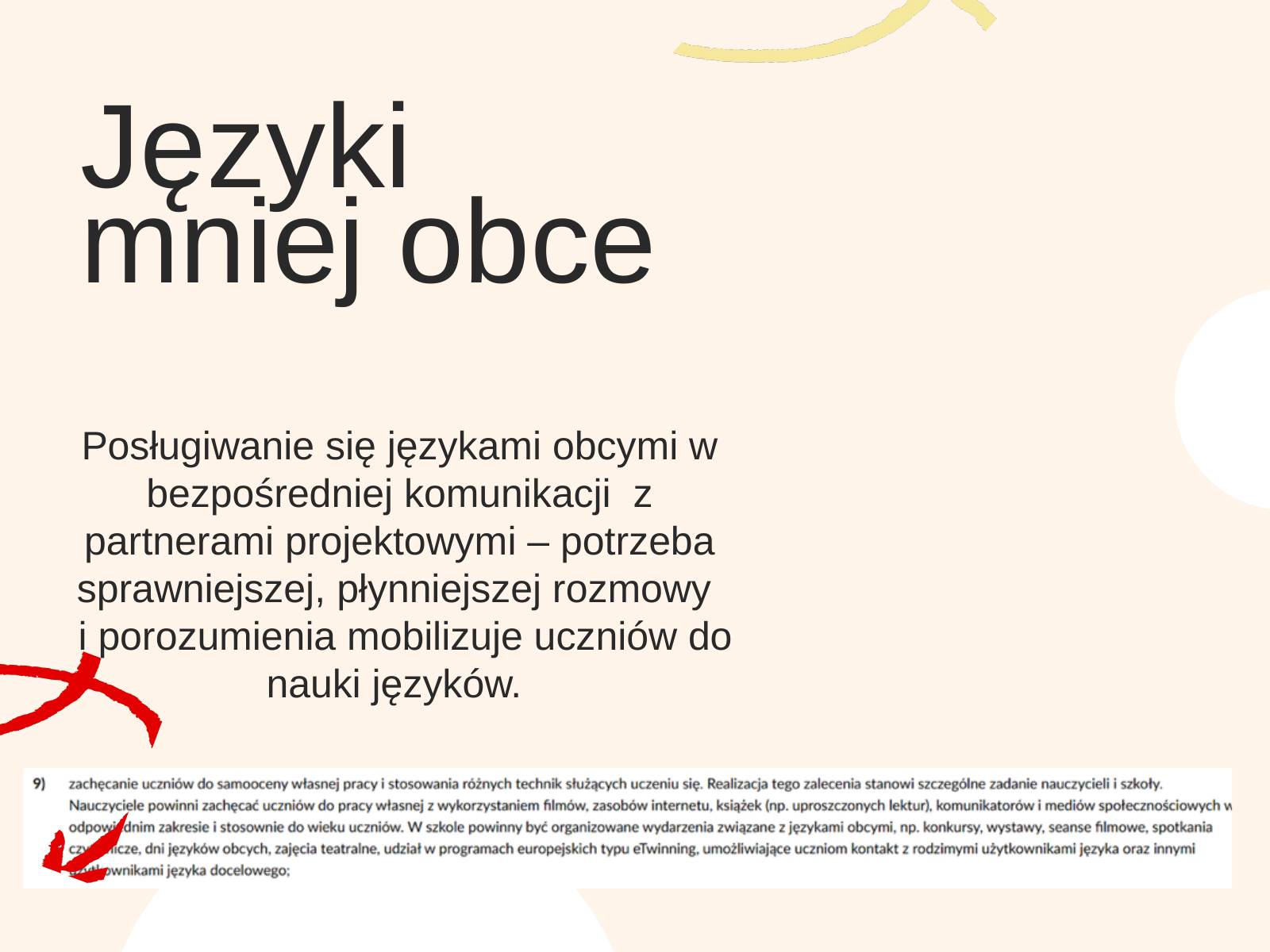

Języki mniej obce

Posługiwanie się językami obcymi w bezpośredniej komunikacji  z partnerami projektowymi – potrzeba sprawniejszej, płynniejszej rozmowy
 i porozumienia mobilizuje uczniów do nauki języków.